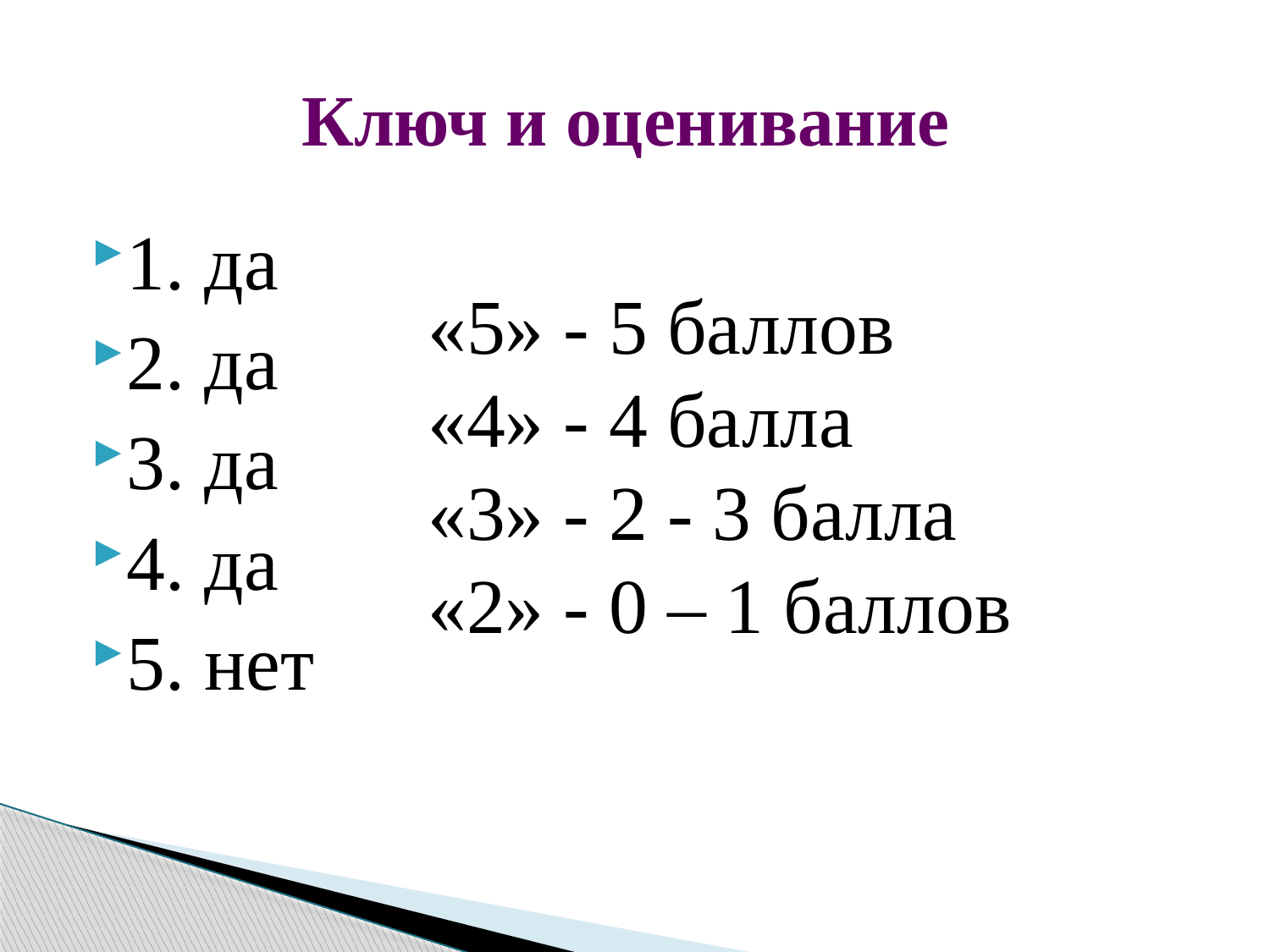

# Ключ и оценивание
1. да
2. да
3. да
4. да
5. нет

«5» - 5 баллов
«4» - 4 балла
«3» - 2 - 3 балла
«2» - 0 – 1 баллов